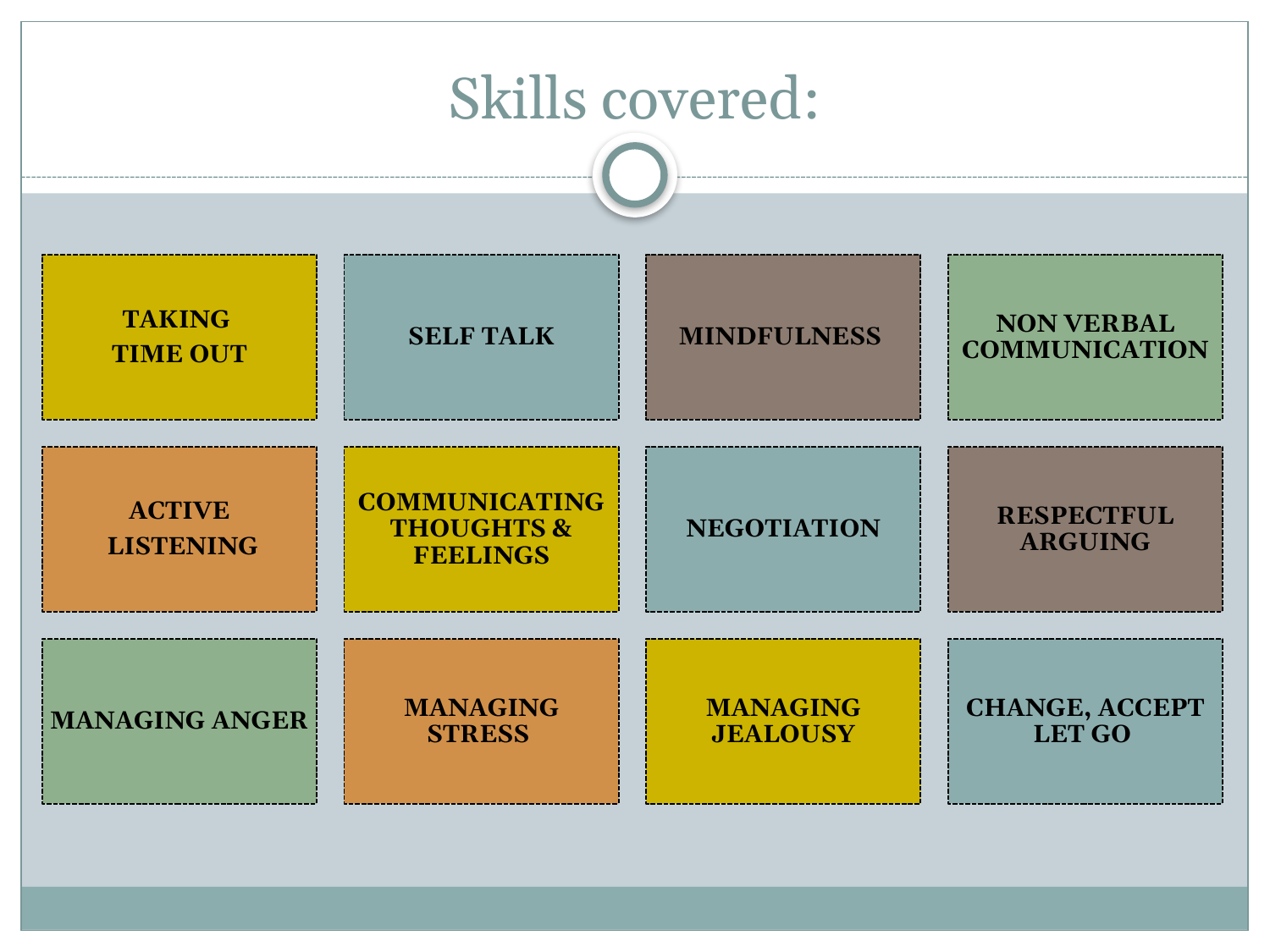

# Skills covered:
TAKING
TIME OUT
SELF TALK
MINDFULNESS
NON VERBAL COMMUNICATION
ACTIVE
 LISTENING
COMMUNICATING THOUGHTS & FEELINGS
NEGOTIATION
RESPECTFUL ARGUING
MANAGING ANGER
MANAGING STRESS
MANAGING JEALOUSY
CHANGE, ACCEPT LET GO